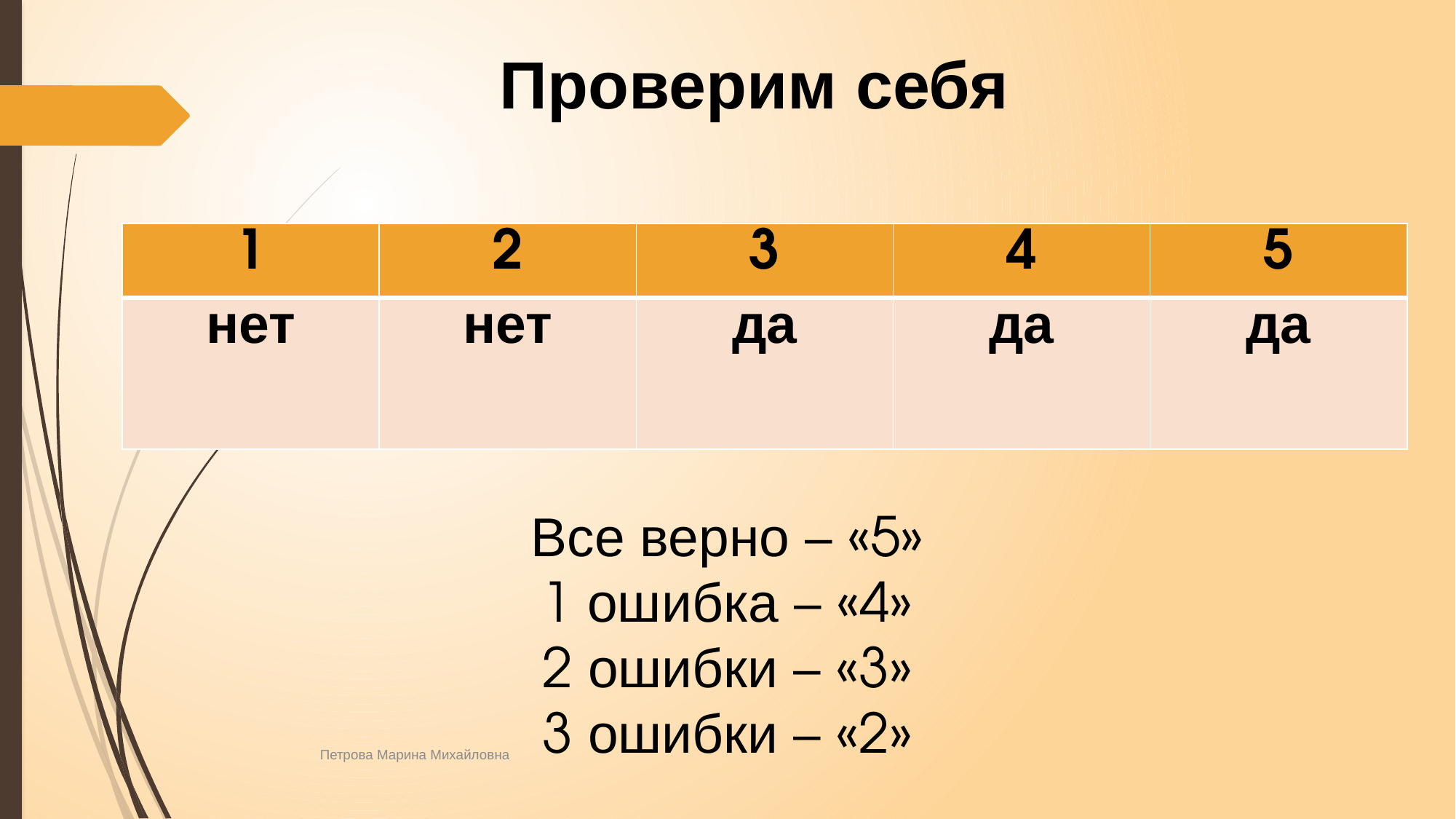

# Проверим себя
| 1 | 2 | 3 | 4 | 5 |
| --- | --- | --- | --- | --- |
| нет | нет | да | да | да |
Все верно – «5»
1 ошибка – «4»
2 ошибки – «3»
3 ошибки – «2»
Петрова Марина Михайловна